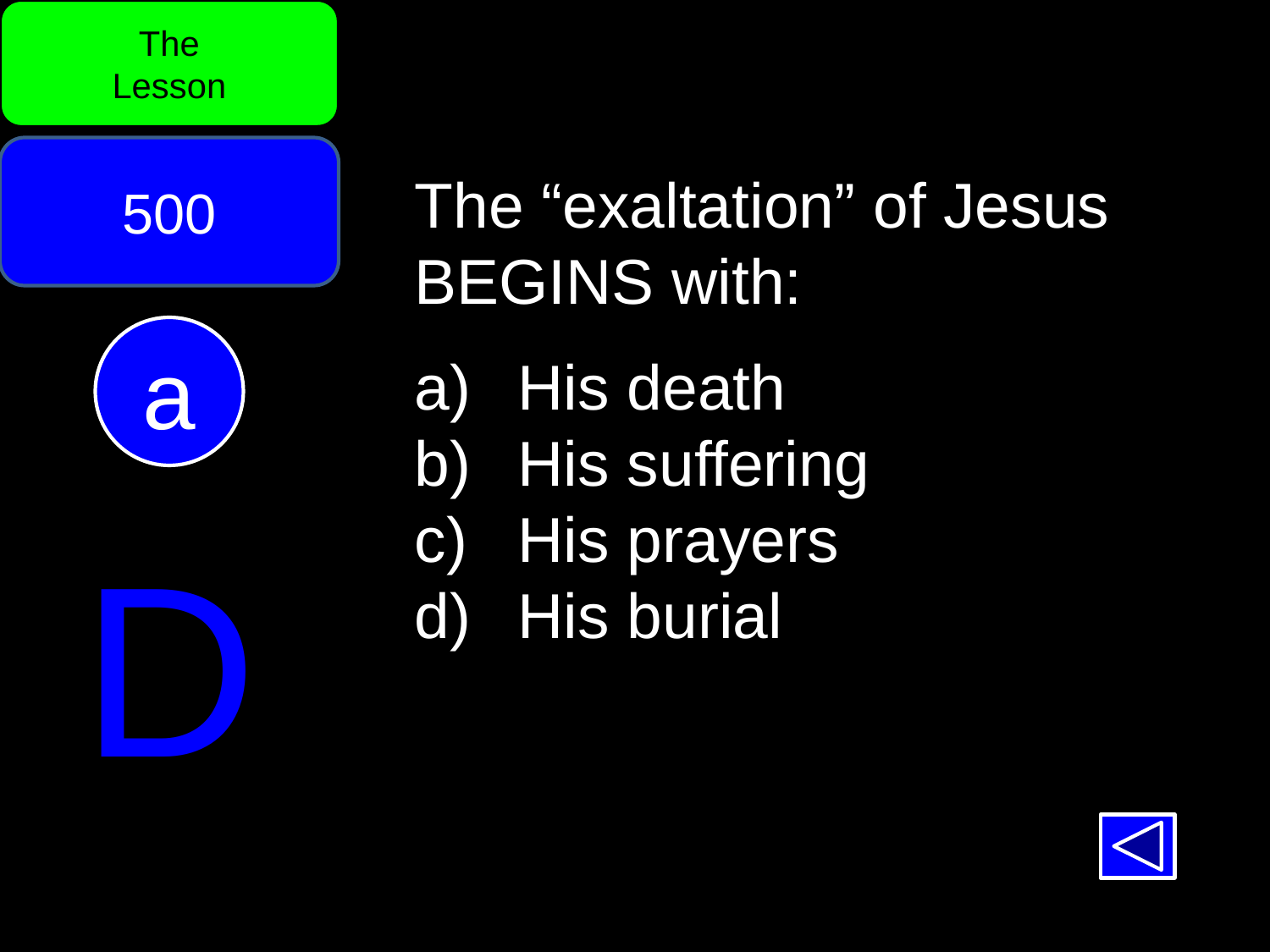

The
Lesson
500
The “exaltation” of Jesus BEGINS with:

His death
His suffering
His prayers
His burial
a
D